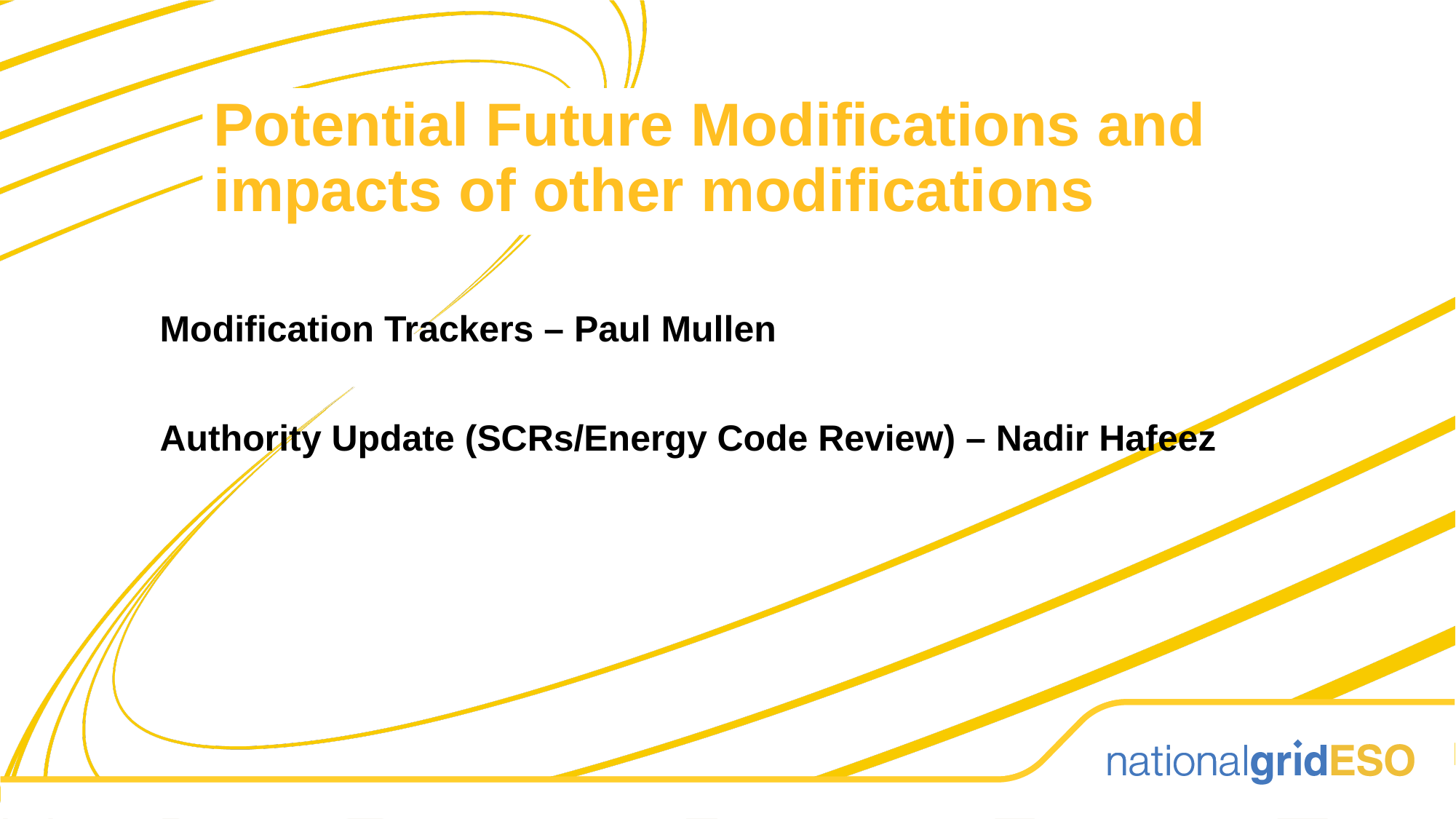

Potential Future Modifications and impacts of other modifications

Modification Trackers – Paul Mullen

Authority Update (SCRs/Energy Code Review) – Nadir Hafeez